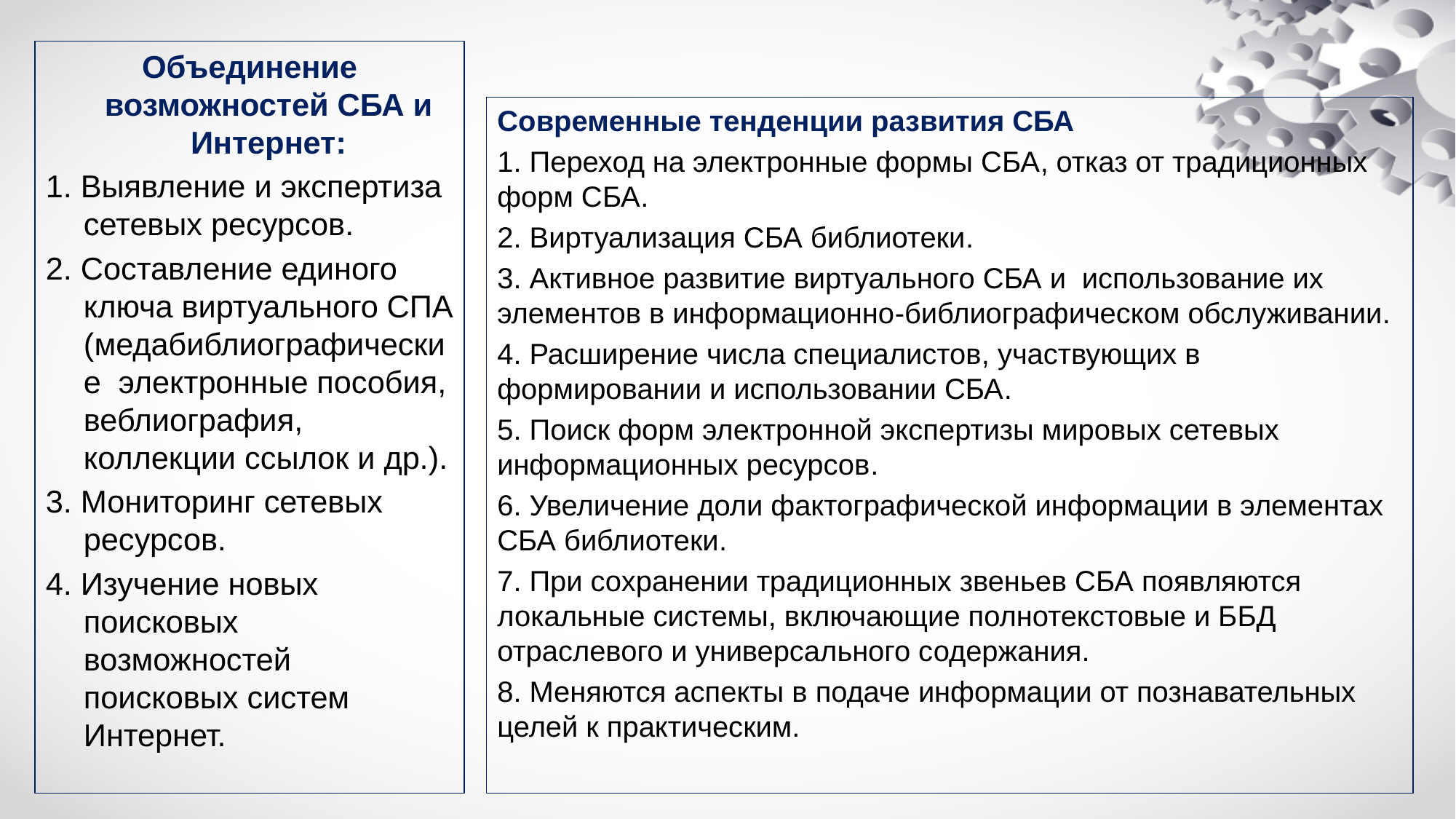

Объединение возможностей СБА и Интернет:
1. Выявление и экспертиза сетевых ресурсов.
2. Составление единого ключа виртуального СПА (медабиблиографические  электронные пособия, веблиография, коллекции ссылок и др.).
3. Мониторинг сетевых ресурсов.
4. Изучение новых поисковых возможностей поисковых систем Интернет.
Современные тенденции развития СБА
1. Переход на электронные формы СБА, отказ от традиционных форм СБА.
2. Виртуализация СБА библиотеки.
3. Активное развитие виртуального СБА и  использование их элементов в информационно-библиографическом обслуживании.
4. Расширение числа специалистов, участвующих в формировании и использовании СБА.
5. Поиск форм электронной экспертизы мировых сетевых информационных ресурсов.
6. Увеличение доли фактографической информации в элементах СБА библиотеки.
7. При сохранении традиционных звеньев СБА появляются локальные системы, включающие полнотекстовые и ББД отраслевого и универсального содержания.
8. Меняются аспекты в подаче информации от познавательных целей к практическим.